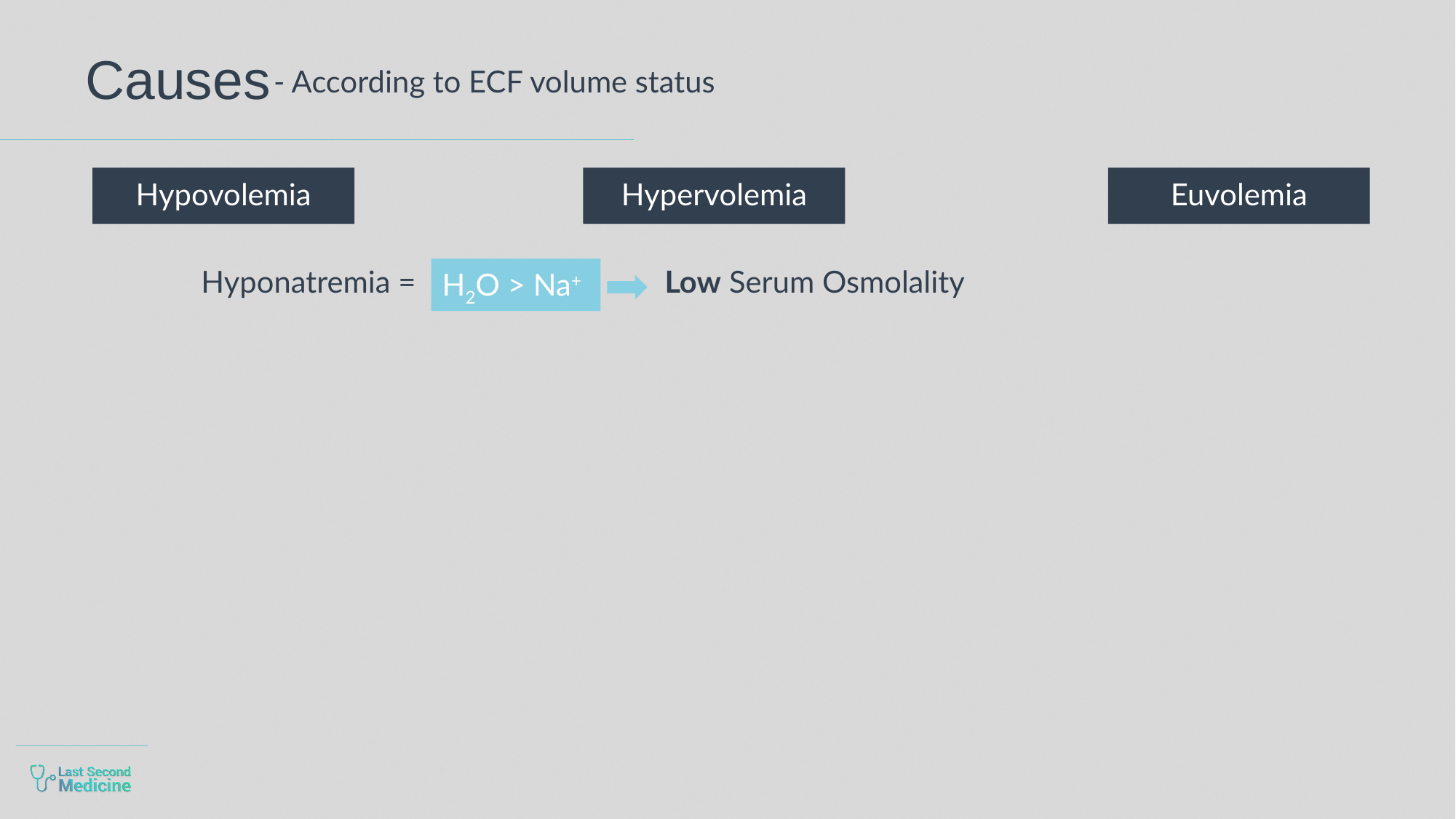

# Causes
- According to ECF volume status
Hypovolemia
Euvolemia
Hypervolemia
H2O > Na+
Low Serum Osmolality
Hyponatremia =